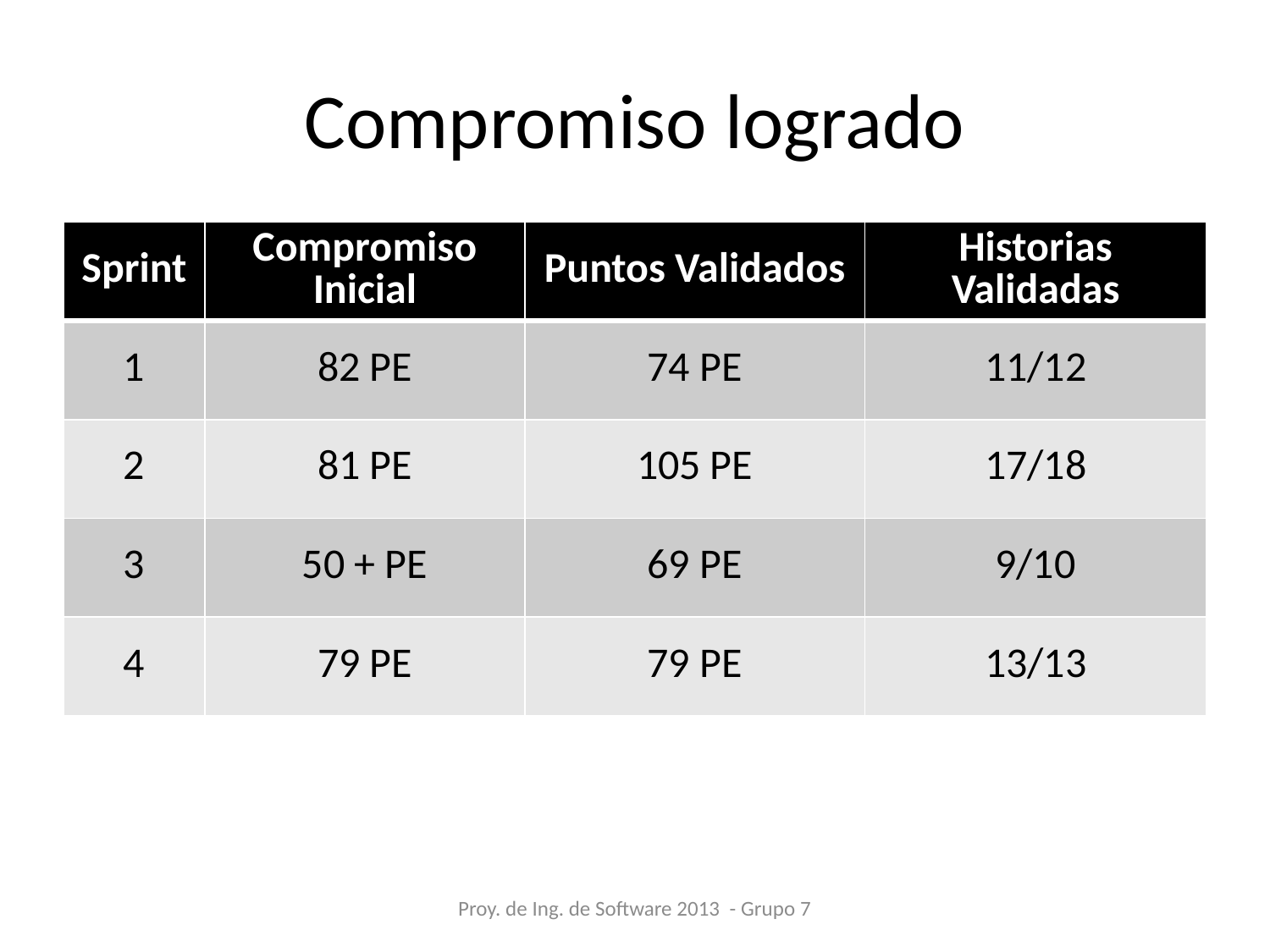

# Compromiso logrado
| Sprint | Compromiso Inicial | Puntos Validados | Historias Validadas |
| --- | --- | --- | --- |
| 1 | 82 PE | 74 PE | 11/12 |
| 2 | 81 PE | 105 PE | 17/18 |
| 3 | 50 + PE | 69 PE | 9/10 |
| 4 | 79 PE | 79 PE | 13/13 |
Proy. de Ing. de Software 2013  - Grupo 7